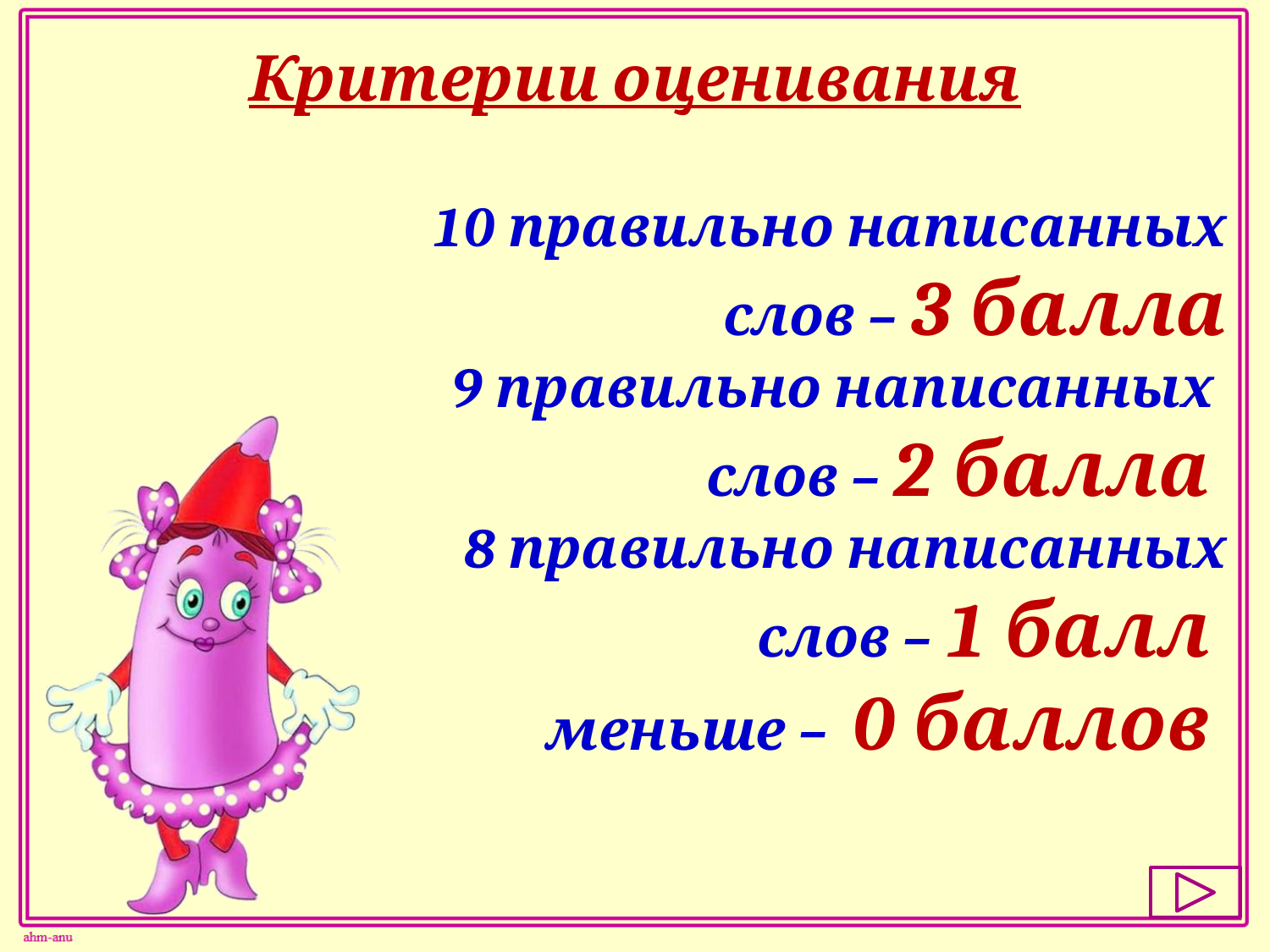

Критерии оценивания

10 правильно написанных слов – 3 балла
9 правильно написанных  слов – 2 балла
8 правильно написанных слов – 1 балл
меньше –  0 баллов